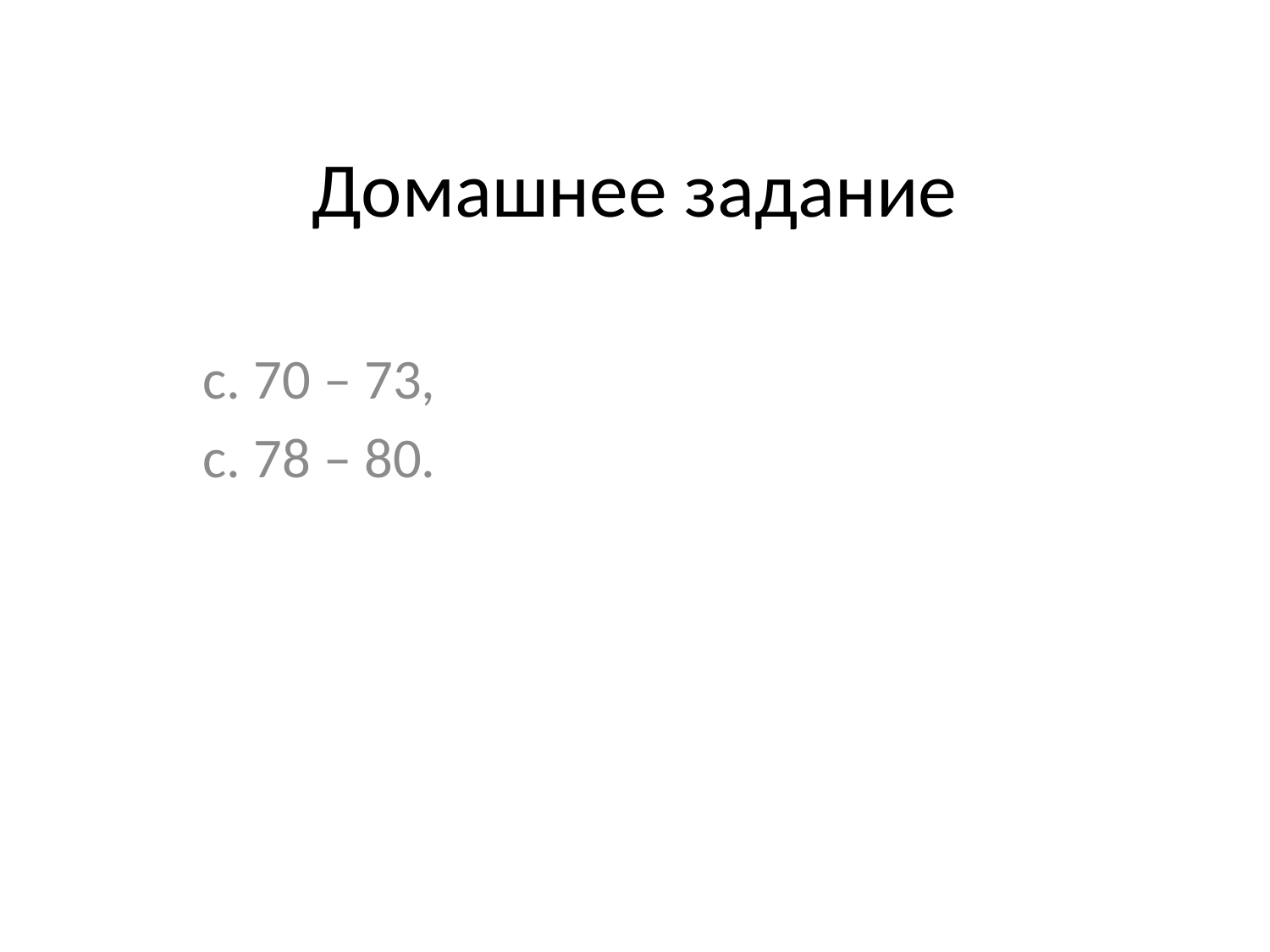

Домашнее задание
с. 70 – 73,
с. 78 – 80.